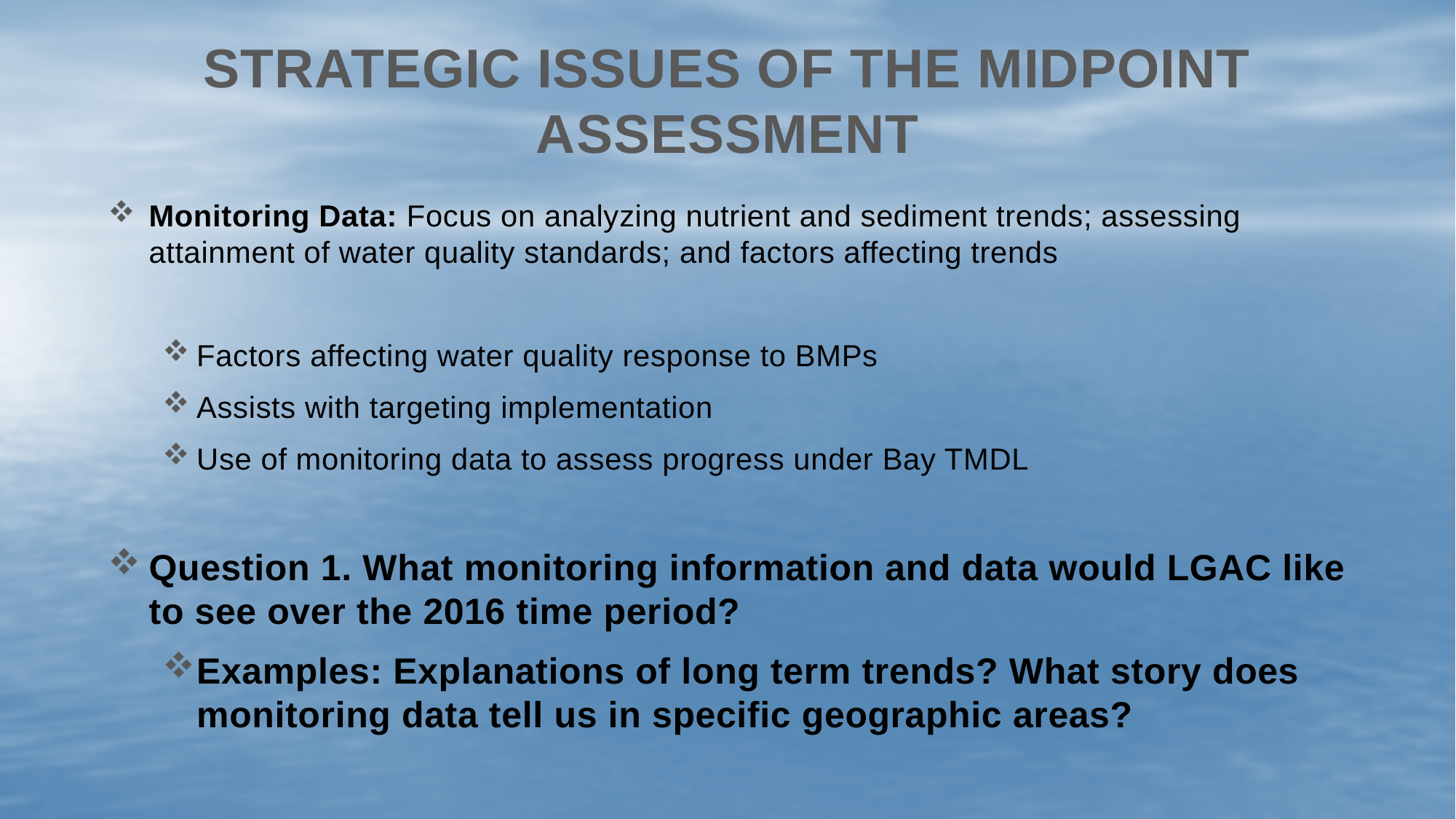

# Strategic issues of the midpoint assessment
Monitoring Data: Focus on analyzing nutrient and sediment trends; assessing attainment of water quality standards; and factors affecting trends

Factors affecting water quality response to BMPs
Assists with targeting implementation
Use of monitoring data to assess progress under Bay TMDL

Question 1. What monitoring information and data would LGAC like to see over the 2016 time period?
Examples: Explanations of long term trends? What story does monitoring data tell us in specific geographic areas?